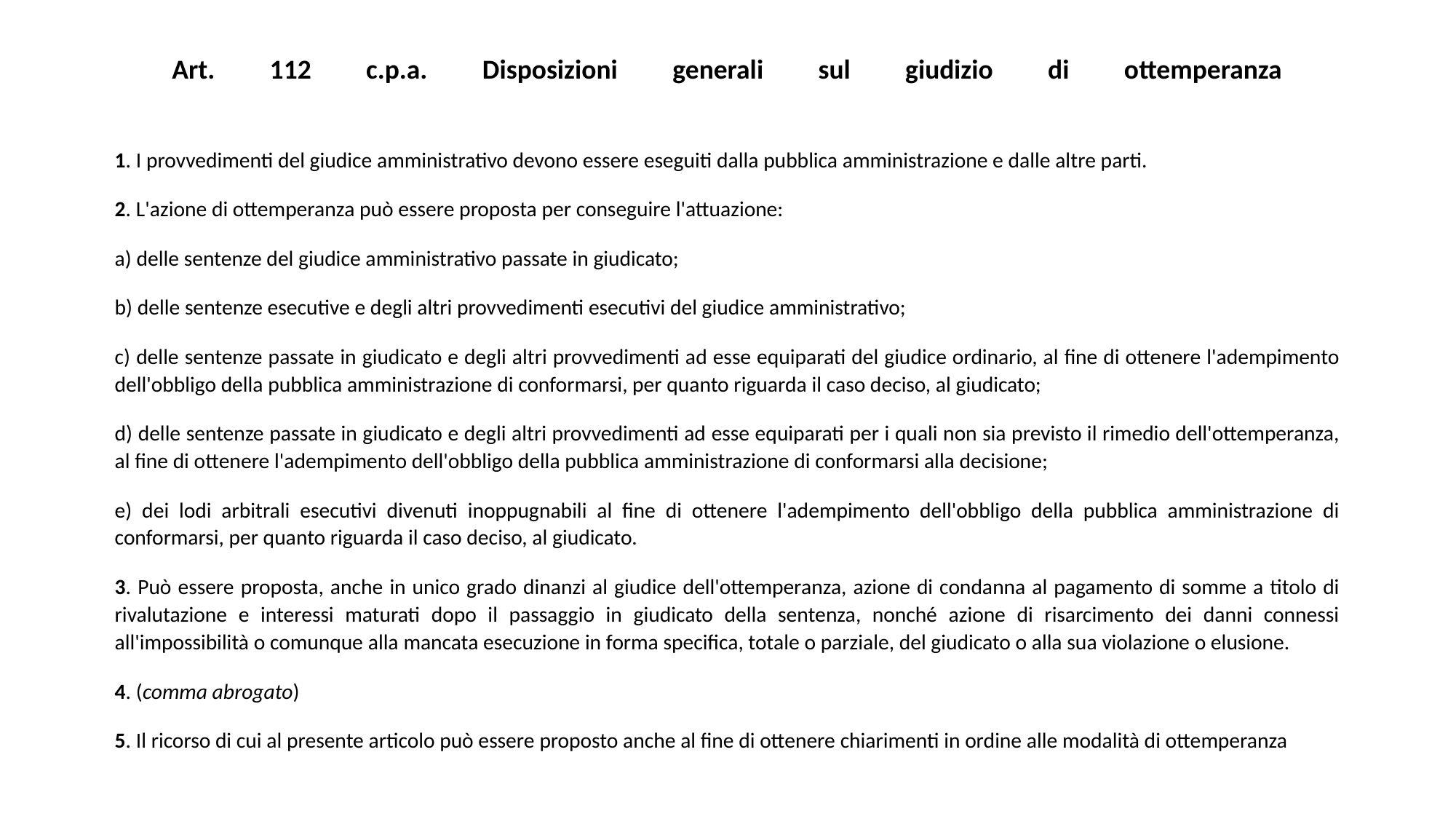

# Art. 112 c.p.a. Disposizioni generali sul giudizio di ottemperanza
1. I provvedimenti del giudice amministrativo devono essere eseguiti dalla pubblica amministrazione e dalle altre parti.
2. L'azione di ottemperanza può essere proposta per conseguire l'attuazione:
a) delle sentenze del giudice amministrativo passate in giudicato;
b) delle sentenze esecutive e degli altri provvedimenti esecutivi del giudice amministrativo;
c) delle sentenze passate in giudicato e degli altri provvedimenti ad esse equiparati del giudice ordinario, al fine di ottenere l'adempimento dell'obbligo della pubblica amministrazione di conformarsi, per quanto riguarda il caso deciso, al giudicato;
d) delle sentenze passate in giudicato e degli altri provvedimenti ad esse equiparati per i quali non sia previsto il rimedio dell'ottemperanza, al fine di ottenere l'adempimento dell'obbligo della pubblica amministrazione di conformarsi alla decisione;
e) dei lodi arbitrali esecutivi divenuti inoppugnabili al fine di ottenere l'adempimento dell'obbligo della pubblica amministrazione di conformarsi, per quanto riguarda il caso deciso, al giudicato.
3. Può essere proposta, anche in unico grado dinanzi al giudice dell'ottemperanza, azione di condanna al pagamento di somme a titolo di rivalutazione e interessi maturati dopo il passaggio in giudicato della sentenza, nonché azione di risarcimento dei danni connessi all'impossibilità o comunque alla mancata esecuzione in forma specifica, totale o parziale, del giudicato o alla sua violazione o elusione.
4. (comma abrogato)
5. Il ricorso di cui al presente articolo può essere proposto anche al fine di ottenere chiarimenti in ordine alle modalità di ottemperanza